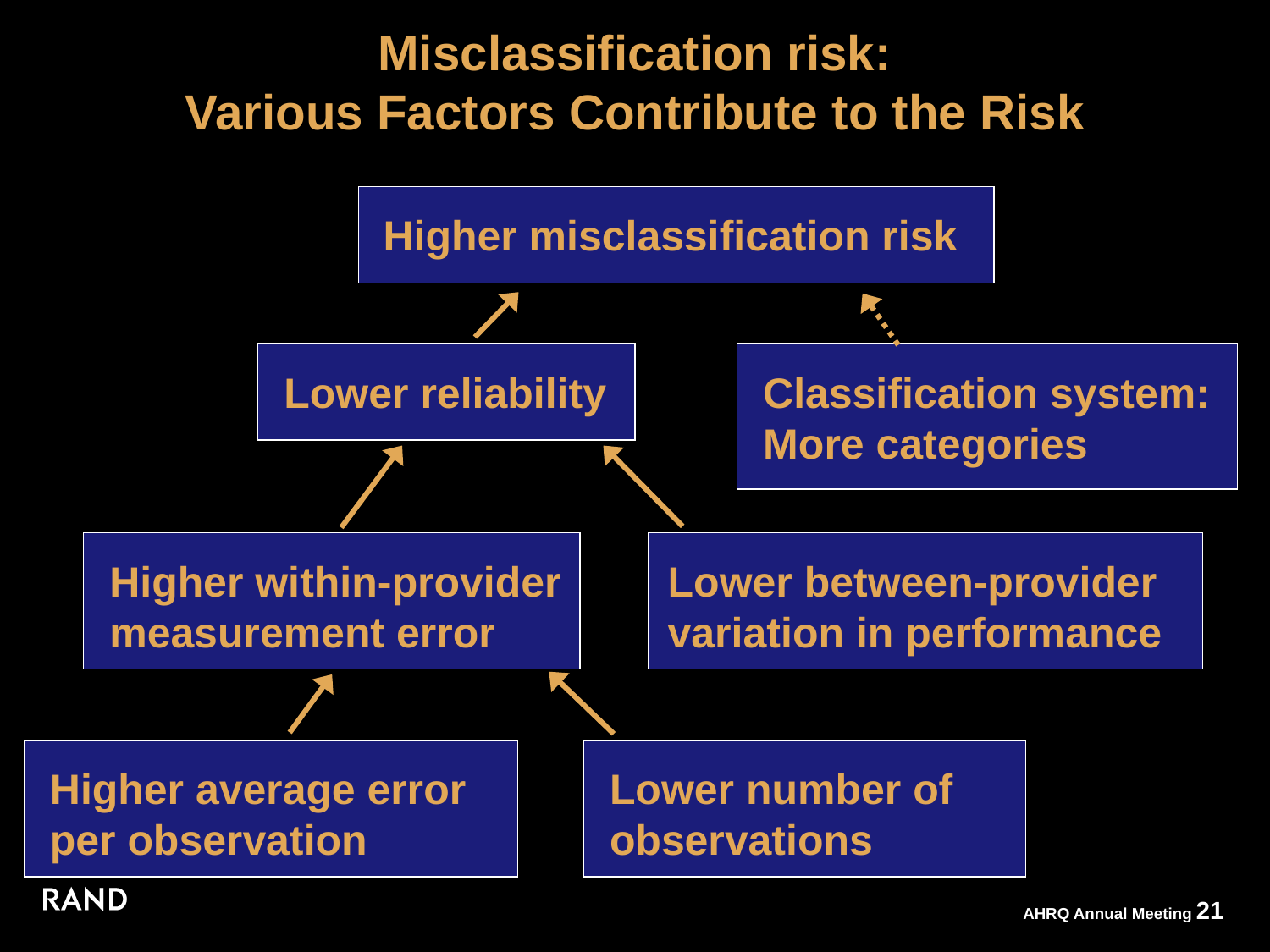

# Misclassification risk: Various Factors Contribute to the Risk

Higher misclassification risk

Lower reliability

Classification system:
More categories

Higher within-provider measurement error

Lower between-provider variation in performance

Higher average error per observation

Lower number of observations